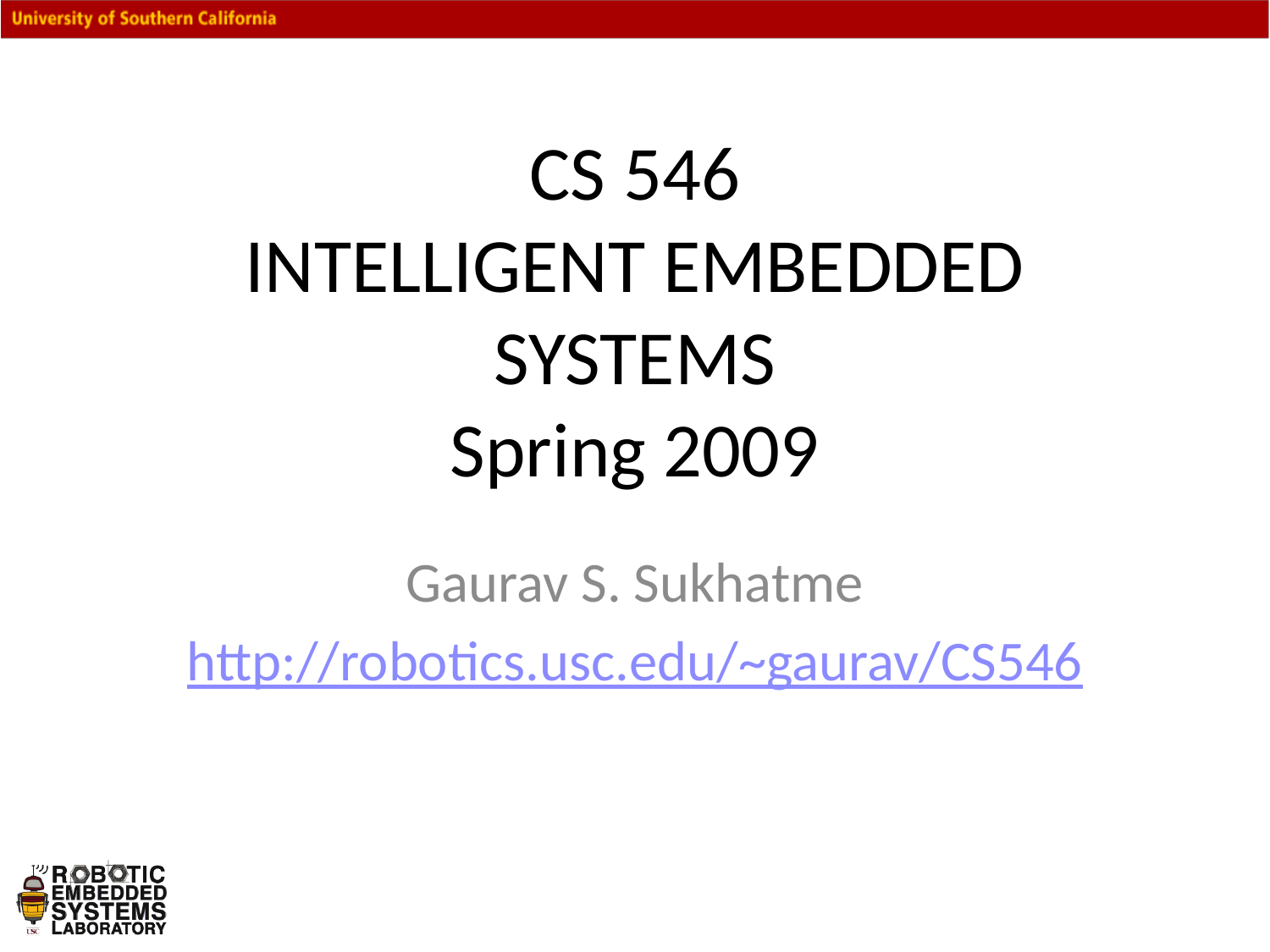

# CS 546 INTELLIGENT EMBEDDED SYSTEMS Spring 2009
Gaurav S. Sukhatme
http://robotics.usc.edu/~gaurav/CS546